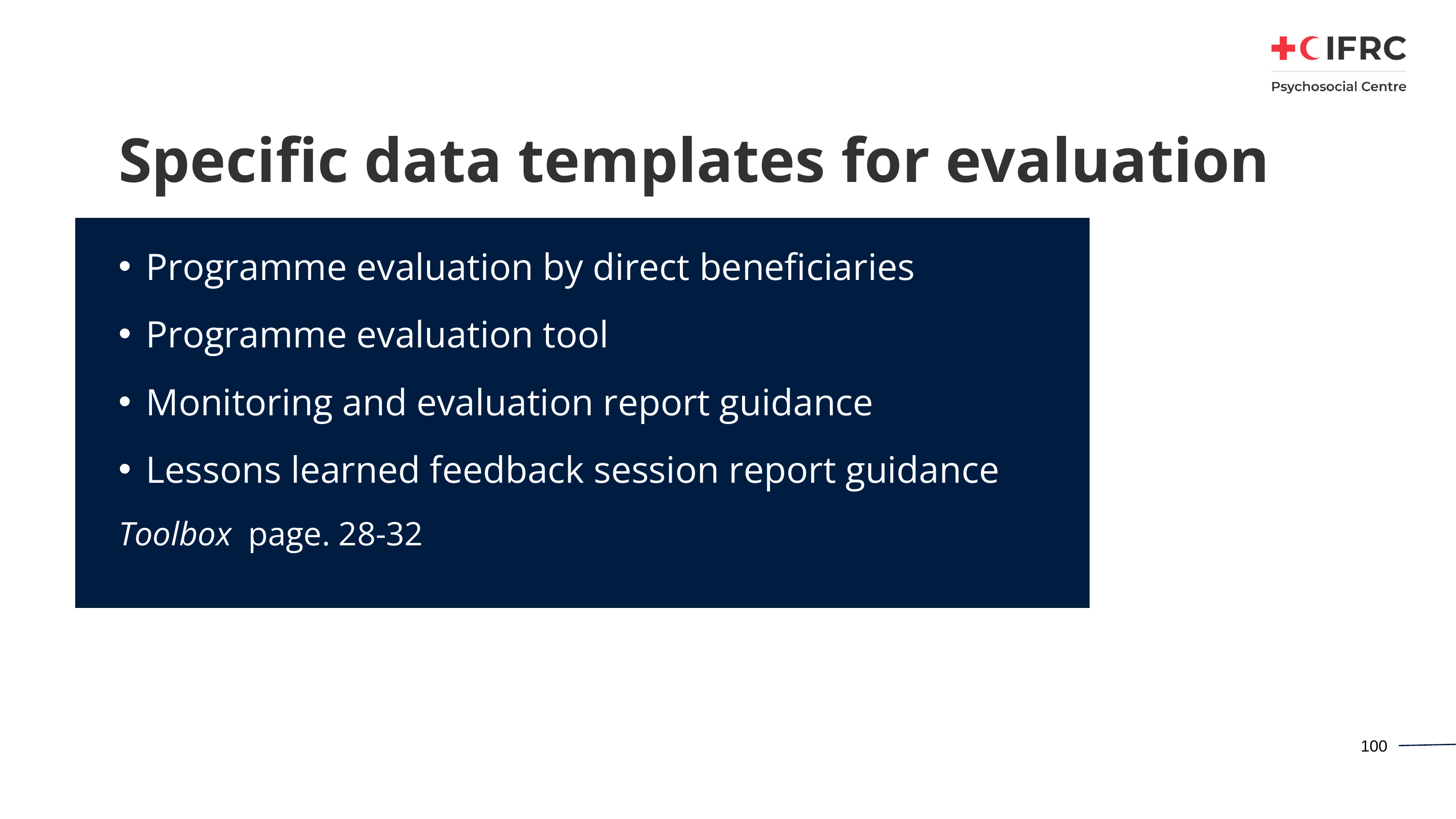

# Specific data templates for evaluation

Programme evaluation by direct beneficiaries
Programme evaluation tool
Monitoring and evaluation report guidance
Lessons learned feedback session report guidance
Toolbox  page. 28-32